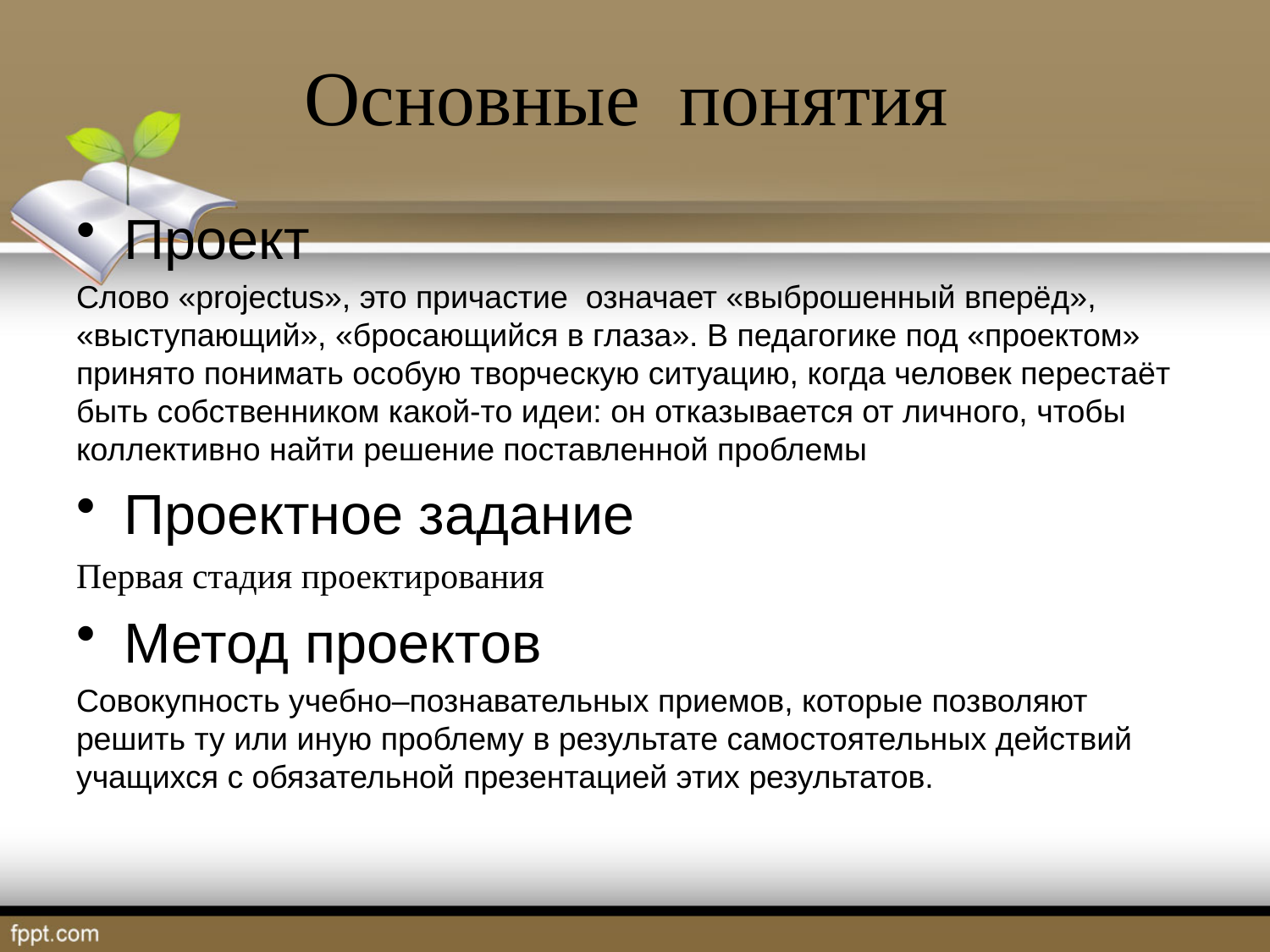

# Основные  понятия
Проект
Слово «projectus», это причастие  означает «выброшенный вперёд», «выступающий», «бросающийся в глаза». В педагогике под «проектом» принято понимать особую творческую ситуацию, когда человек перестаёт быть собственником какой-то идеи: он отказывается от личного, чтобы коллективно найти решение поставленной проблемы
Проектное задание
Первая стадия проектирования
Метод проектов
Совокупность учебно–познавательных приемов, которые позволяют решить ту или иную проблему в результате самостоятельных действий учащихся с обязательной презентацией этих результатов.